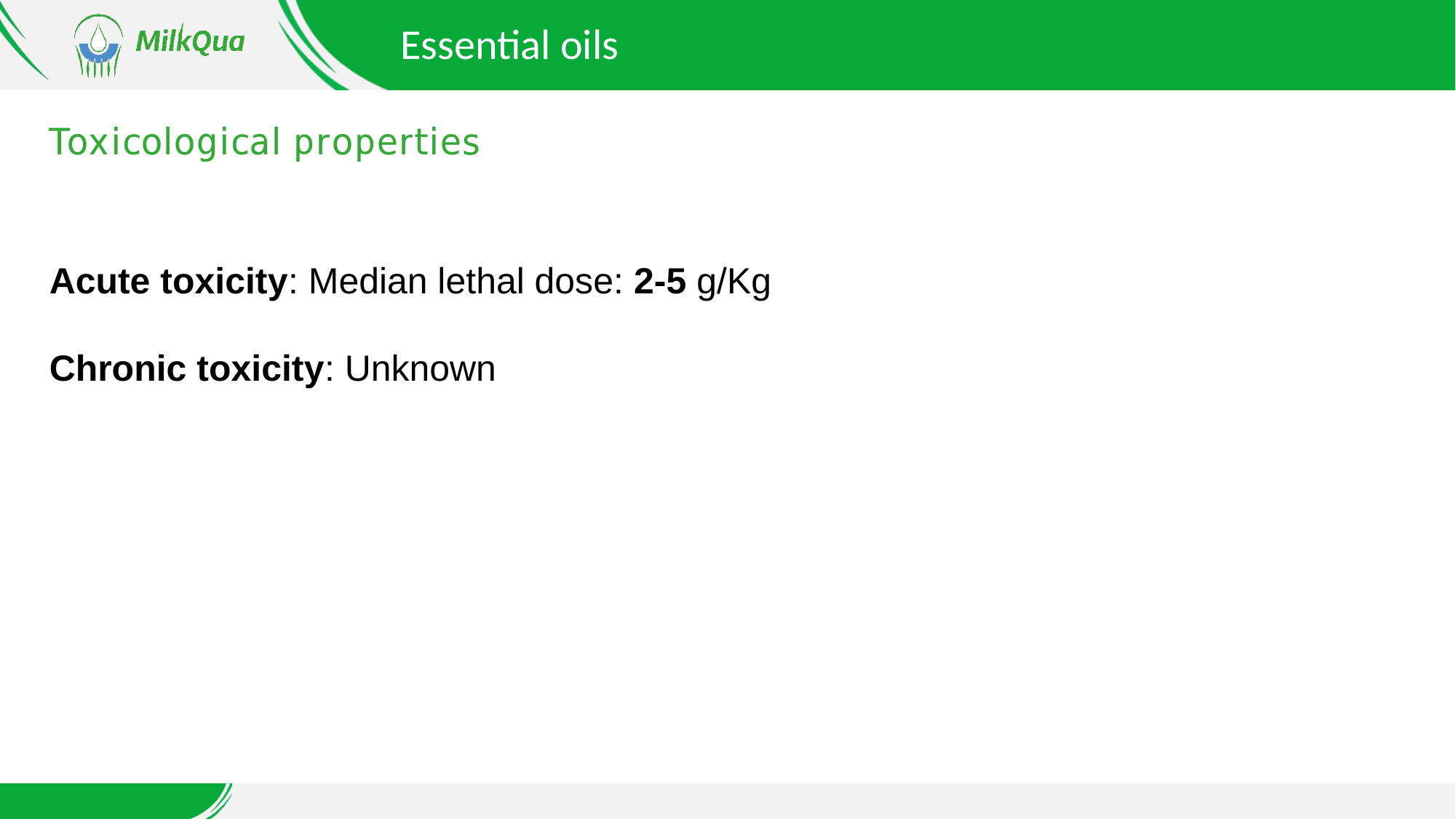

Essential oils
# Toxicological properties

Acute toxicity: Median lethal dose: 2-5 g/Kg

Chronic toxicity: Unknown